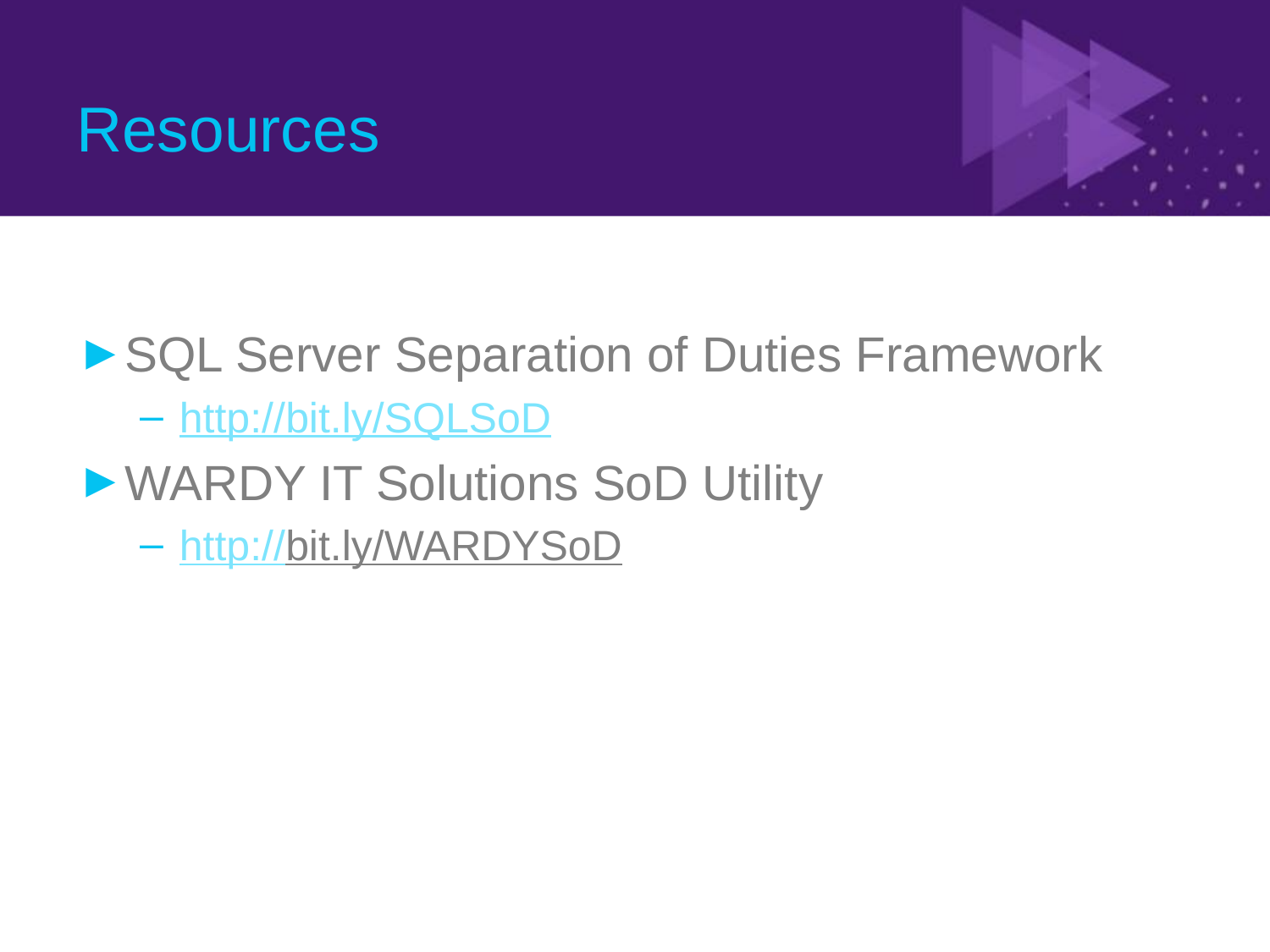

# Resources
SQL Server Separation of Duties Framework
http://bit.ly/SQLSoD
WARDY IT Solutions SoD Utility
http://bit.ly/WARDYSoD